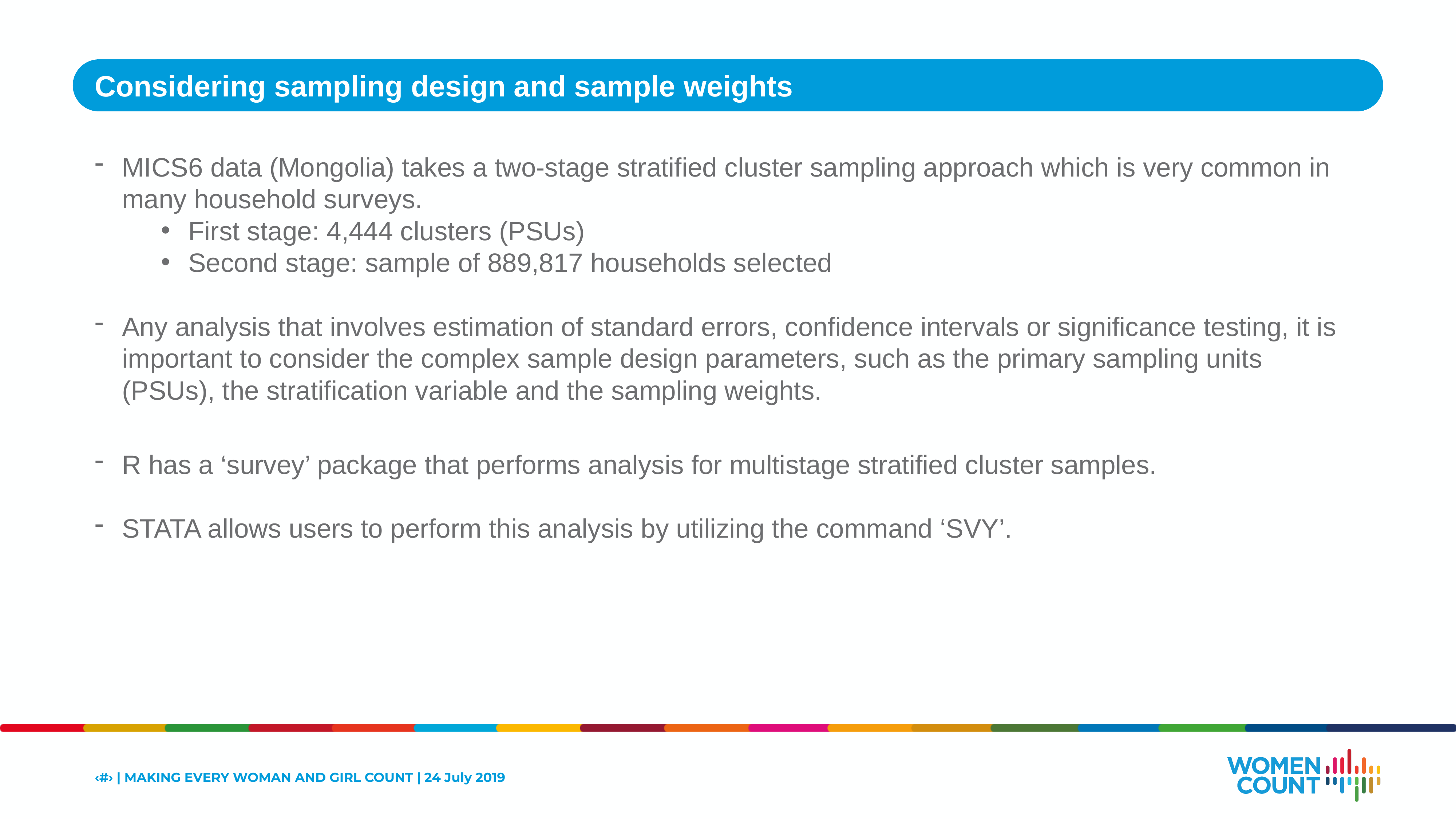

Considering sampling design and sample weights
MICS6 data (Mongolia) takes a two-stage stratified cluster sampling approach which is very common in many household surveys.
First stage: 4,444 clusters (PSUs)
Second stage: sample of 889,817 households selected

Any analysis that involves estimation of standard errors, confidence intervals or significance testing, it is important to consider the complex sample design parameters, such as the primary sampling units (PSUs), the stratification variable and the sampling weights.

R has a ‘survey’ package that performs analysis for multistage stratified cluster samples.

STATA allows users to perform this analysis by utilizing the command ‘SVY’.
‹#› | MAKING EVERY WOMAN AND GIRL COUNT | 24 July 2019